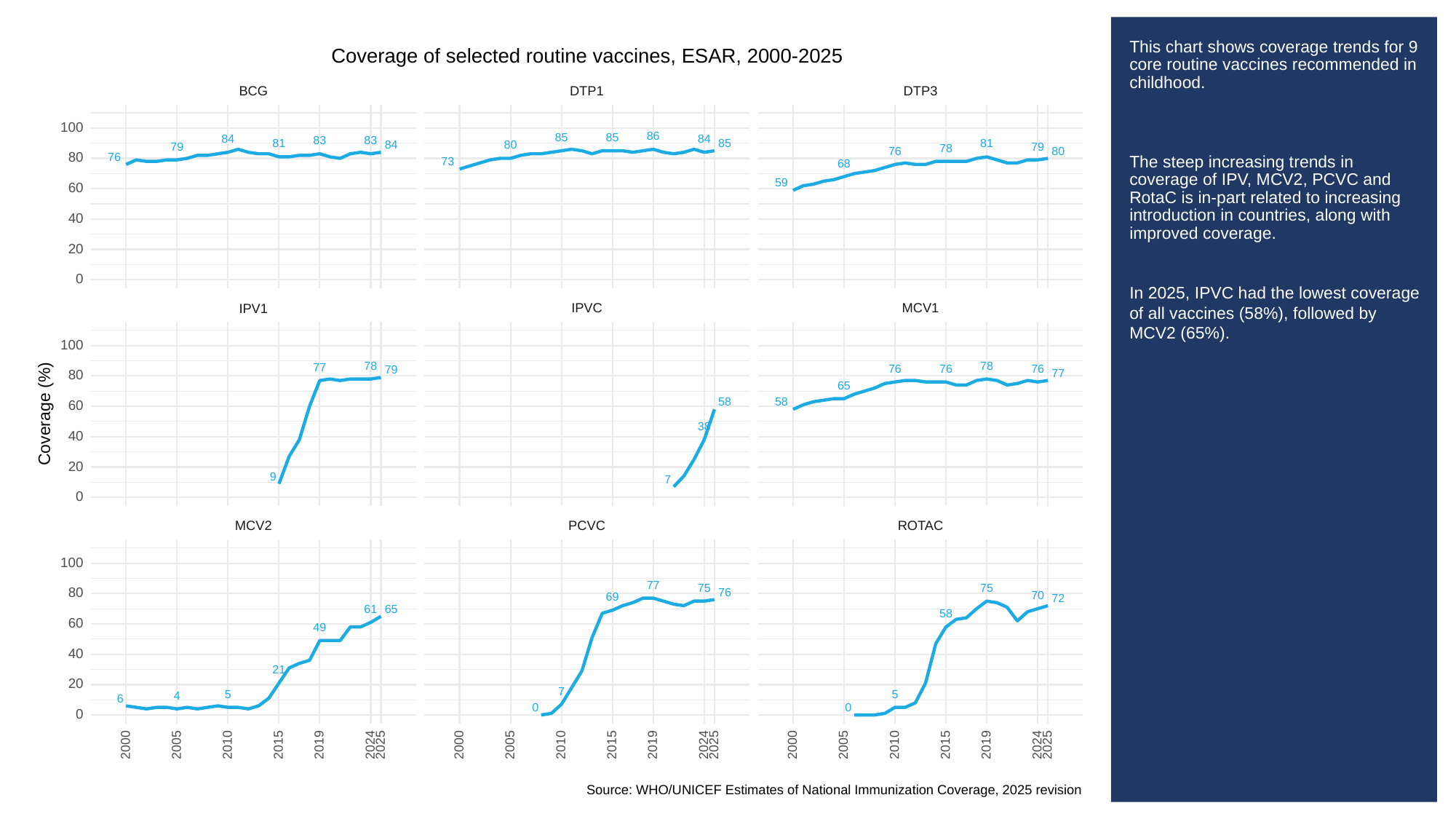

# This chart shows coverage trends for 9 core routine vaccines recommended in childhood.

The steep increasing trends in coverage of IPV, MCV2, PCVC and RotaC is in-part related to increasing introduction in countries, along with improved coverage.

In 2025, IPVC had the lowest coverage of all vaccines (58%), followed by MCV2 (65%).

Coverage of selected routine vaccines, ESAR, 2000-2025
BCG
DTP3
DTP1

100

86
85
85
84
84
83
83
85
81
81
84
80
79
79

78
80
76

80
76

73

68

59
60

40

20

0

IPVC
MCV1
IPV1

100

78
78
77
76
76
76
79
77
80

65

58
58
60
Coverage (%)

38
40

20

9
7

0

ROTAC
MCV2
PCVC

100

77
75
75
80
76
70
69

72

65
61

58

60
49

40

21

20

7
5
5
4
6

0
0
0

2000
2005
2010
2015
2019
2024
2025
2000
2005
2010
2015
2019
2024
2025
2000
2005
2010
2015
2019
2024
2025
Source: WHO/UNICEF Estimates of National Immunization Coverage, 2025 revision